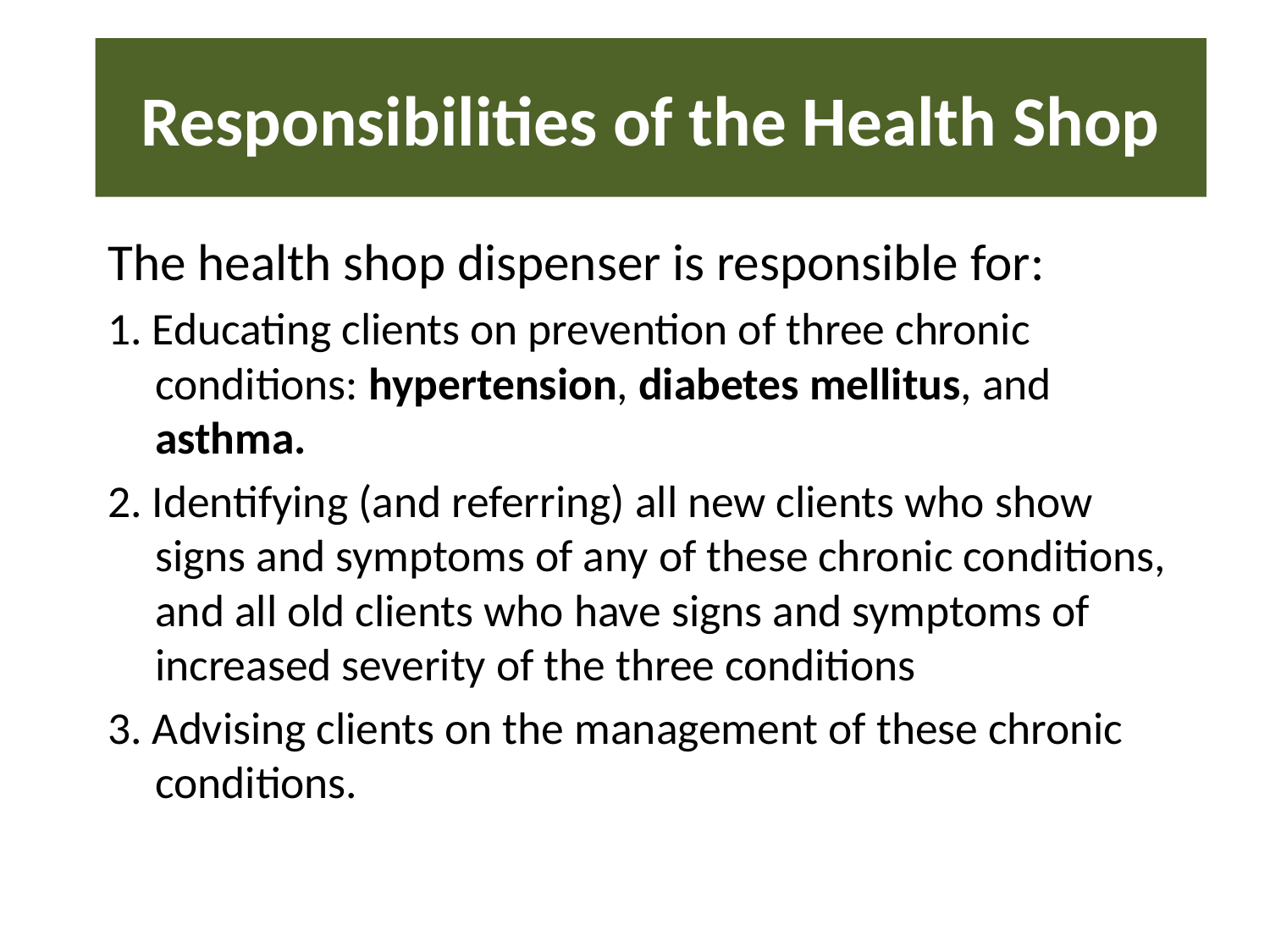

# Responsibilities of the Health Shop
The health shop dispenser is responsible for:
1. Educating clients on prevention of three chronic conditions: hypertension, diabetes mellitus, and asthma.
2. Identifying (and referring) all new clients who show signs and symptoms of any of these chronic conditions, and all old clients who have signs and symptoms of increased severity of the three conditions
3. Advising clients on the management of these chronic conditions.